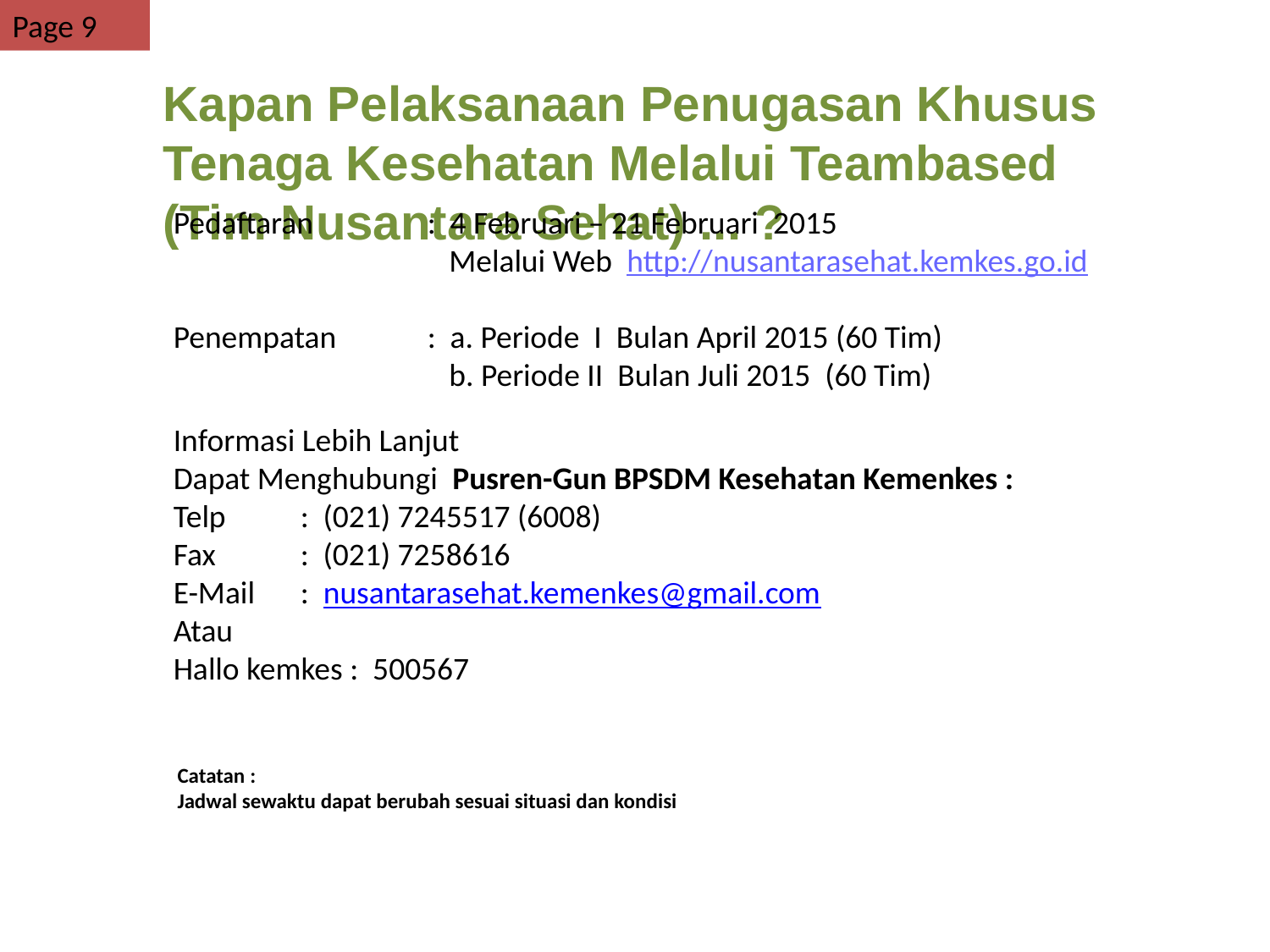

Page 9
Kapan Pelaksanaan Penugasan Khusus Tenaga Kesehatan Melalui Teambased (Tim Nusantara Sehat) ... ?
Pedaftaran   	:  4 Februari – 21 Februari  2015
                        	   Melalui Web  http://nusantarasehat.kemkes.go.id

Penempatan 	:  a. Periode  I  Bulan April 2015 (60 Tim)
		   b. Periode II  Bulan Juli 2015  (60 Tim)

Informasi Lebih Lanjut
Dapat Menghubungi  Pusren-Gun BPSDM Kesehatan Kemenkes :
Telp 	:  (021) 7245517 (6008)
Fax   	:  (021) 7258616
E-Mail  	:  nusantarasehat.kemenkes@gmail.com
Atau
Hallo kemkes :  500567
Catatan :
Jadwal sewaktu dapat berubah sesuai situasi dan kondisi